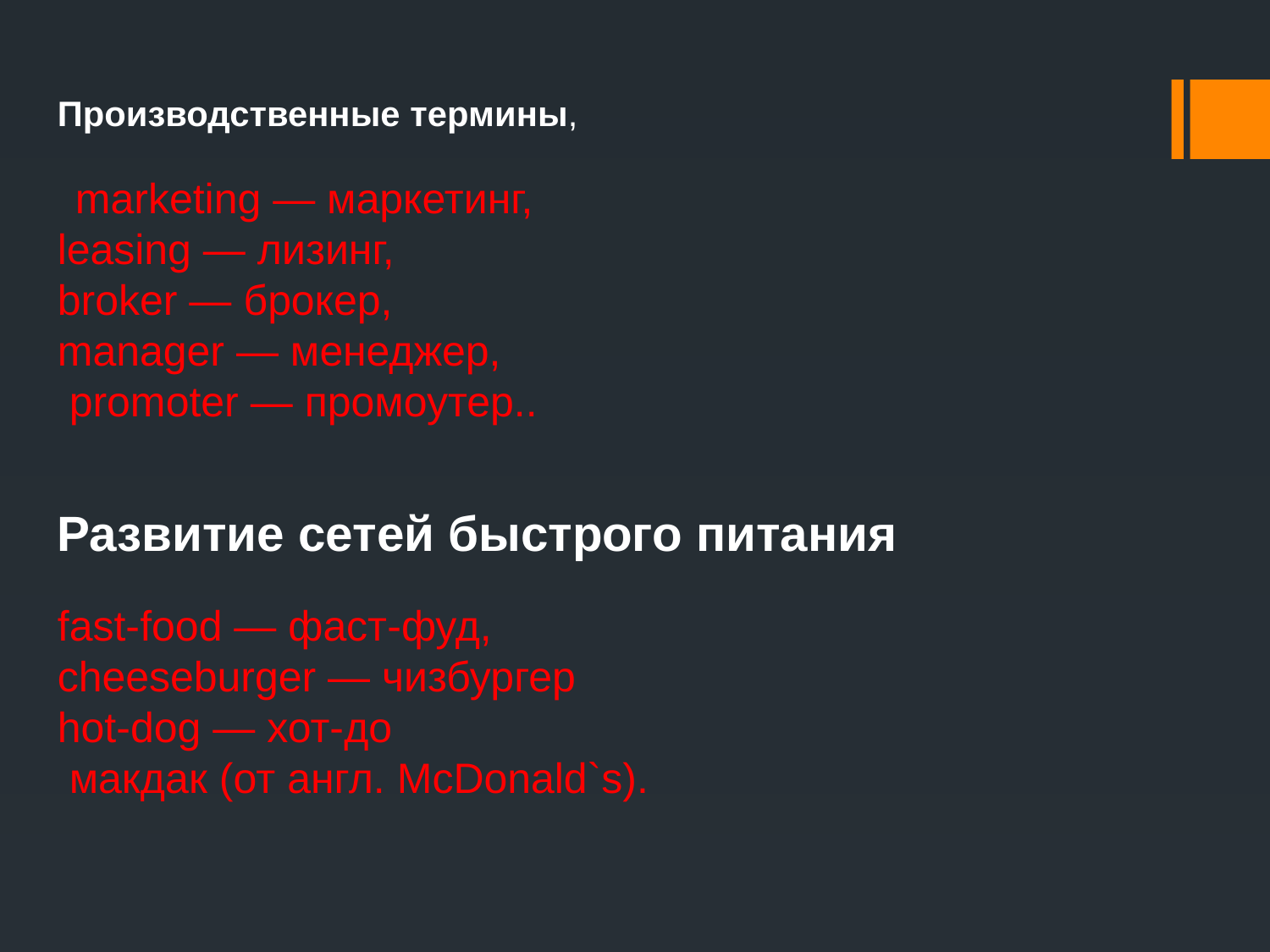

Производственные термины,

  marketing — маркетинг,
leasing — лизинг,
broker — брокер,
manager — менеджер,
 promoter — промоутер..

Развитие сетей быстрого питания

fast-food — фаст-фуд,
cheeseburger — чизбургер
hot-dog — хот-до
 макдак (от англ. McDonald`s).